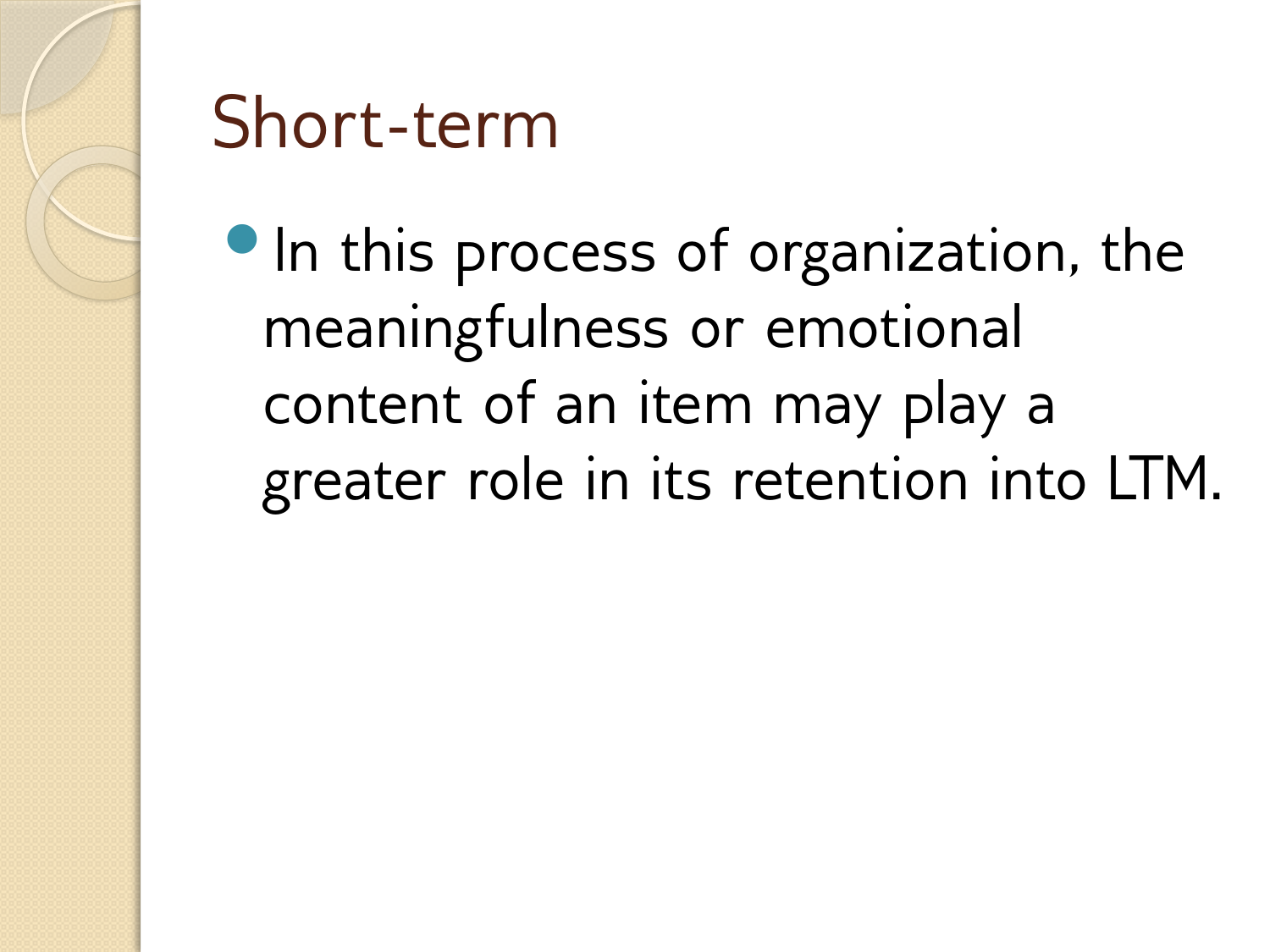

# Short-term
In this process of organization, the meaningfulness or emotional content of an item may play a greater role in its retention into LTM.